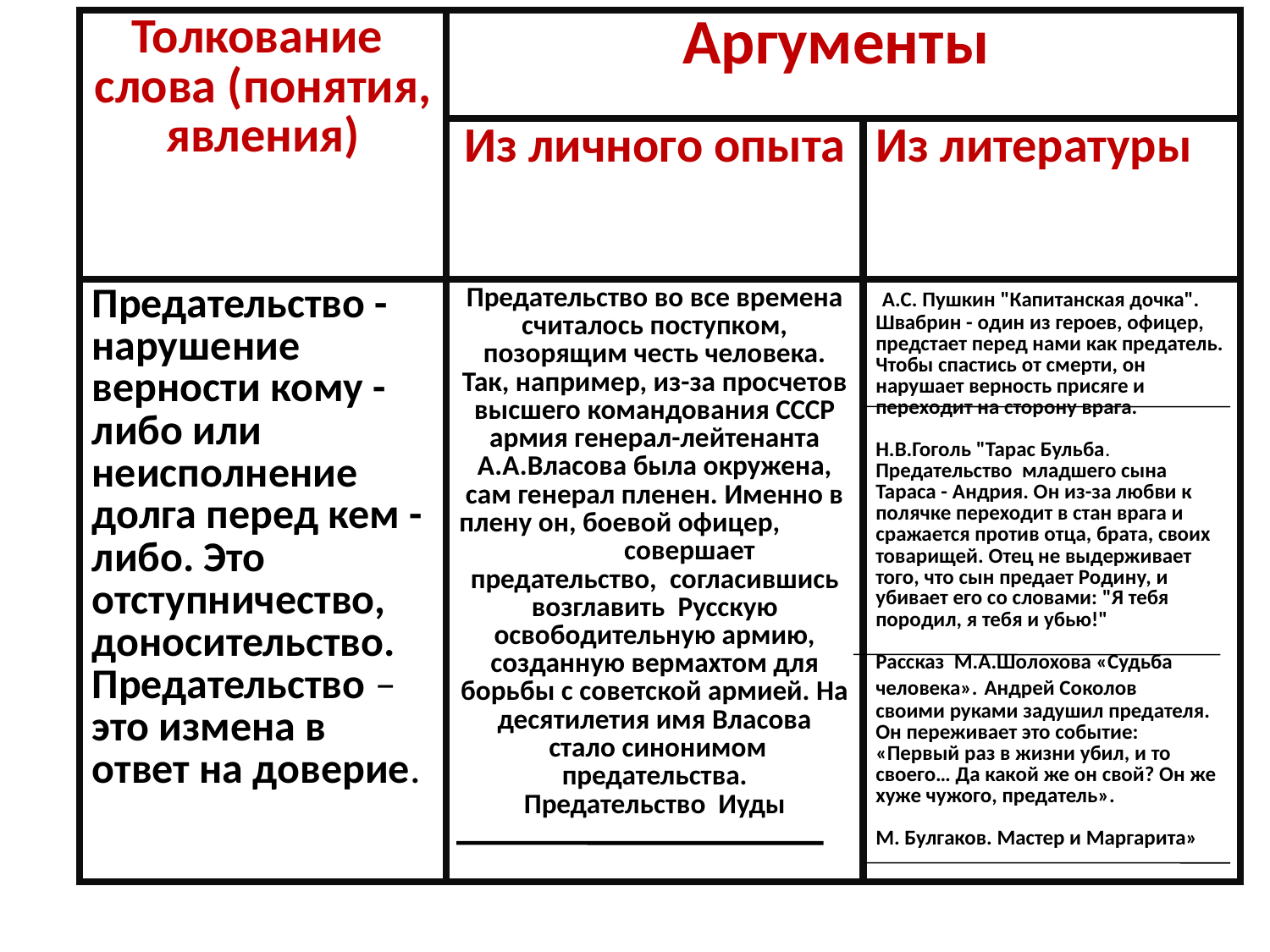

| Толкование слова (понятия, явления) | Аргументы |  |
| --- | --- | --- |
|  | Из личного опыта | Из литературы |
| Предательство - нарушение верности кому -либо или неисполнение долга перед кем -либо. Это отступничество, доносительство. Предательство – это измена в ответ на доверие. | Предательство во все времена считалось поступком, позорящим честь человека. Так, например, из-за просчетов высшего командования СССР армия генерал-лейтенанта А.А.Власова была окружена, сам генерал пленен. Именно в плену он, боевой офицер, совершает предательство,  согласившись возглавить  Русскую освободительную армию, созданную вермахтом для борьбы с советской армией. На десятилетия имя Власова  стало синонимом предательства. Предательство Иуды | А.С. Пушкин "Капитанская дочка". Швабрин - один из героев, офицер, предстает перед нами как предатель. Чтобы спастись от смерти, он нарушает верность присяге и переходит на сторону врага. Н.В.Гоголь "Тарас Бульба. Предательство младшего сына Тараса - Андрия. Он из-за любви к полячке переходит в стан врага и сражается против отца, брата, своих товарищей. Отец не выдерживает того, что сын предает Родину, и убивает его со словами: "Я тебя породил, я тебя и убью!" Рассказ М.А.Шолохова «Судьба человека». Андрей Соколов своими руками задушил предателя. Он переживает это событие: «Первый раз в жизни убил, и то своего… Да какой же он свой? Он же хуже чужого, предатель». М. Булгаков. Мастер и Маргарита» |
|  |  |  |
| --- | --- | --- |
|  |  |  |